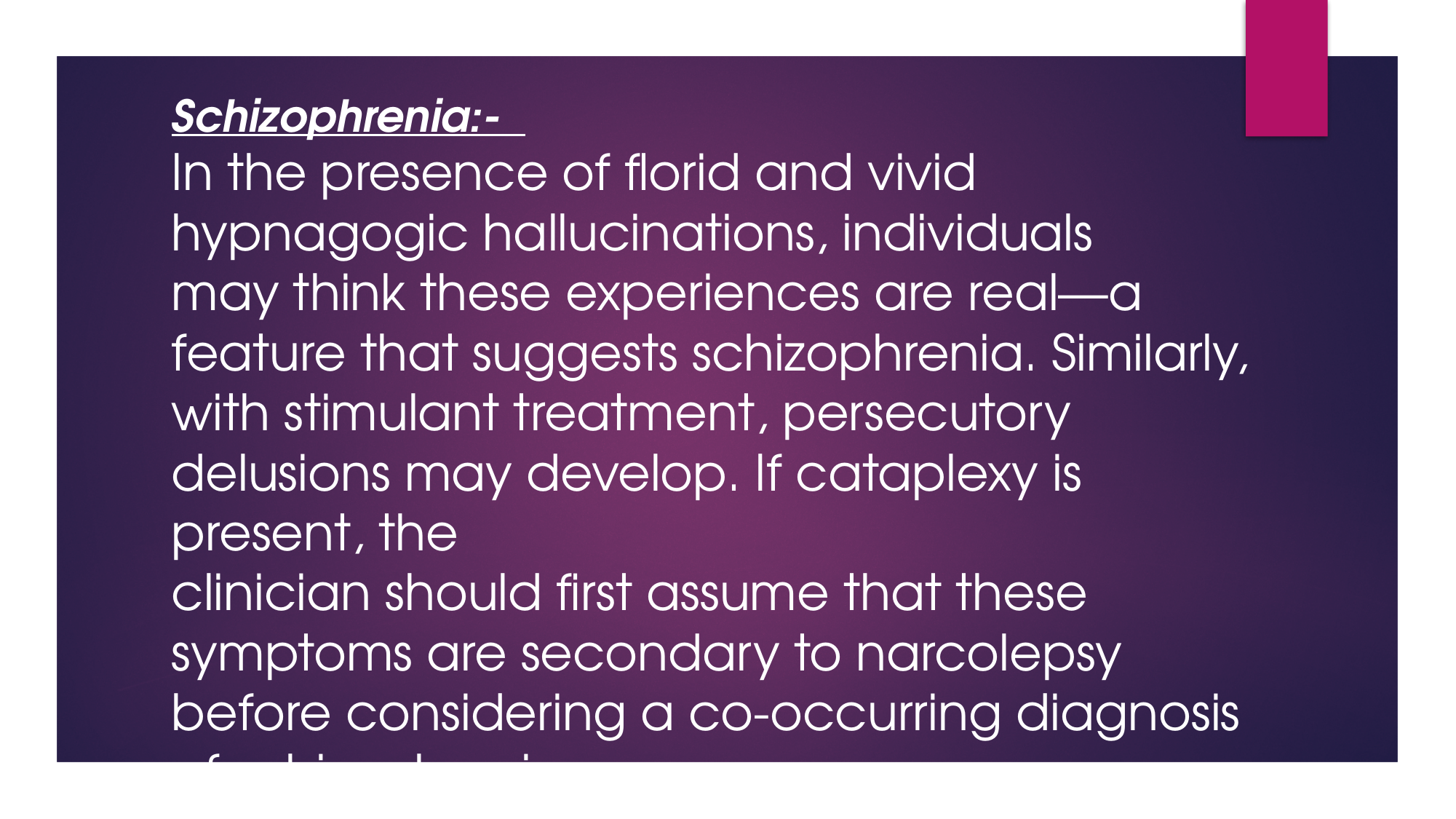

Schizophrenia:-
In the presence of florid and vivid hypnagogic hallucinations, individuals
may think these experiences are real—a feature that suggests schizophrenia. Similarly,
with stimulant treatment, persecutory delusions may develop. If cataplexy is present, the
clinician should first assume that these symptoms are secondary to narcolepsy before considering a co-occurring diagnosis of schizophrenia.